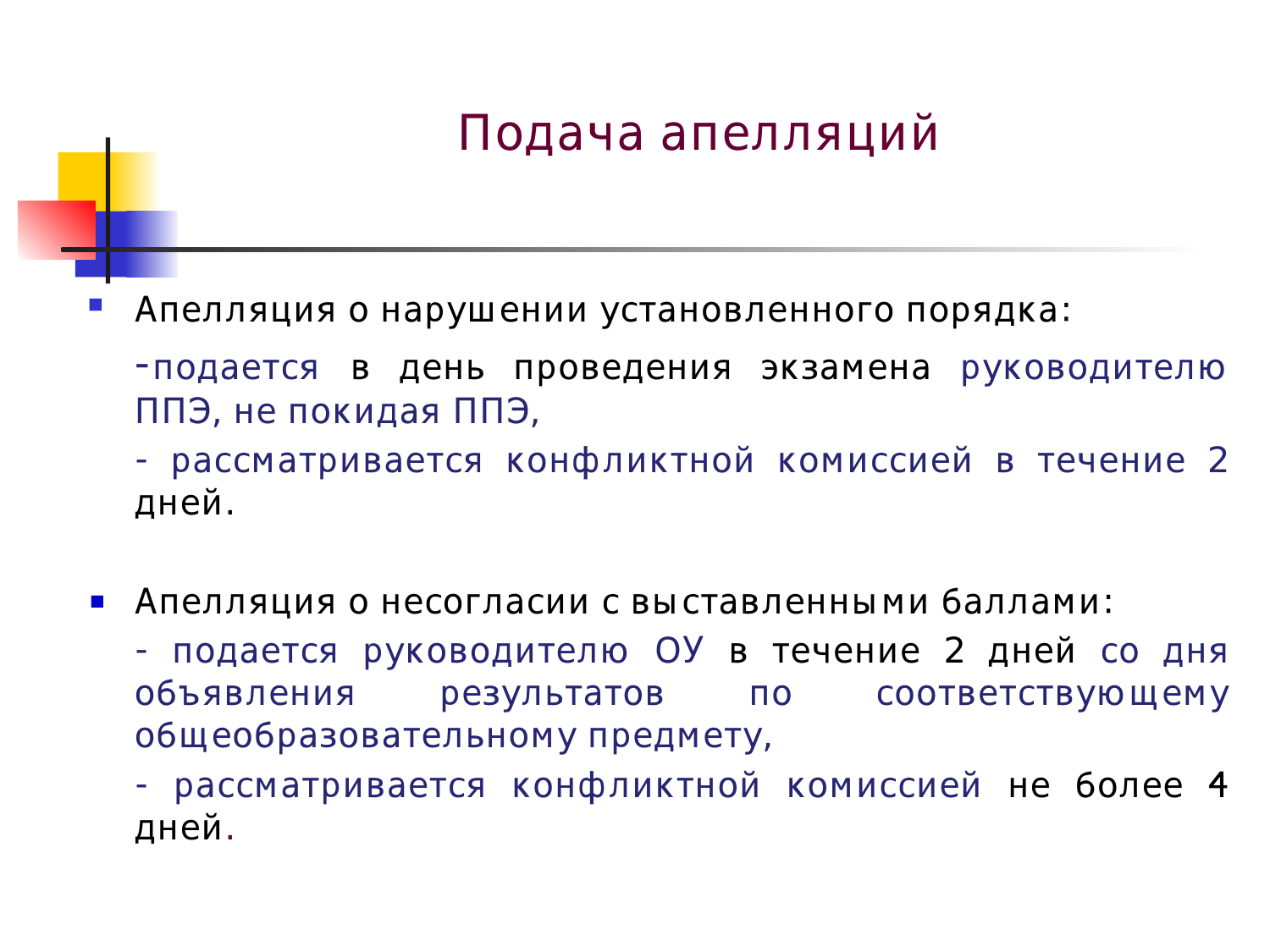

# Подача апелляций
Апелляция о нарушении установленного порядка:
	-подается в день проведения экзамена руководителю ППЭ, не покидая ППЭ,
	- рассматривается конфликтной комиссией в течение 2 дней.

Апелляция о несогласии с выставленными баллами:
	- подается руководителю ОУ в течение 2 дней со дня объявления результатов по соответствующему общеобразовательному предмету,
	- рассматривается конфликтной комиссией не более 4 дней.